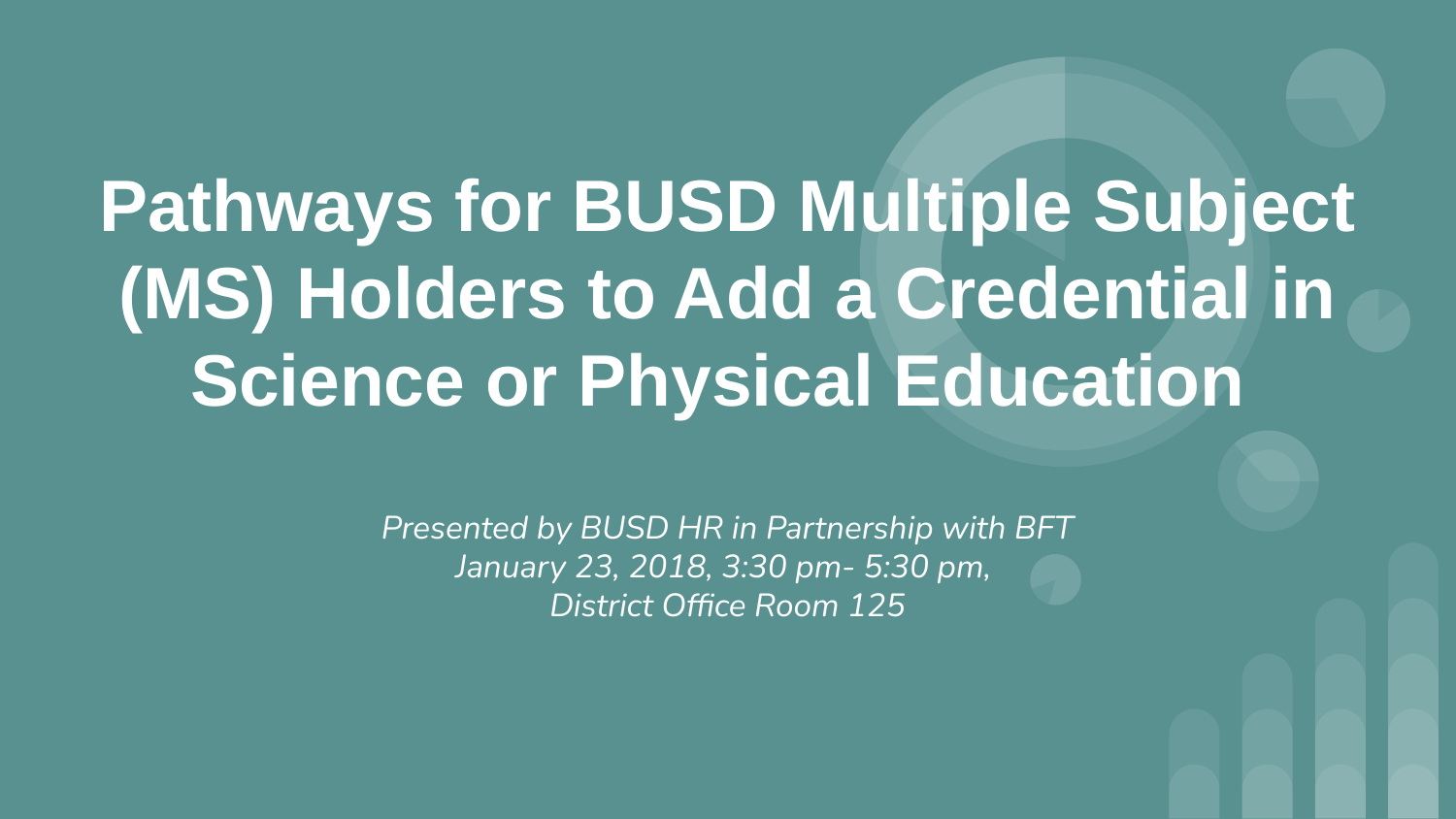

# Pathways for BUSD Multiple Subject (MS) Holders to Add a Credential in Science or Physical Education
Presented by BUSD HR in Partnership with BFT
January 23, 2018, 3:30 pm- 5:30 pm,
District Office Room 125